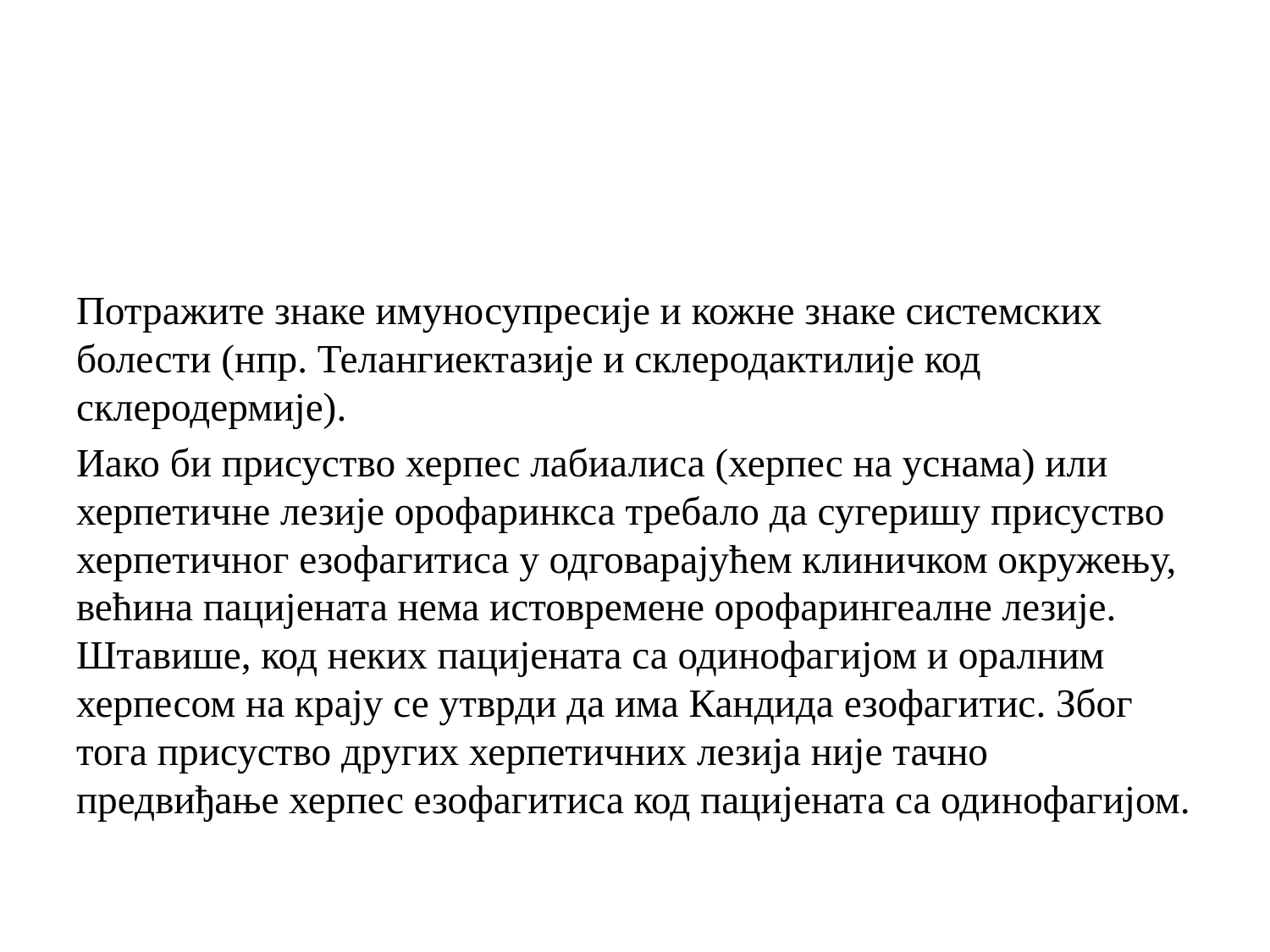

#

Потражите знаке имуносупресије и кожне знаке системских болести (нпр. Телангиектазије и склеродактилије код склеродермије).
Иако би присуство херпес лабиалиса (херпес на уснама) или херпетичне лезије орофаринкса требало да сугеришу присуство херпетичног езофагитиса у одговарајућем клиничком окружењу, већина пацијената нема истовремене орофарингеалне лезије. Штавише, код неких пацијената са одинофагијом и оралним херпесом на крају се утврди да има Кандида езофагитис. Због тога присуство других херпетичних лезија није тачно предвиђање херпес езофагитиса код пацијената са одинофагијом.